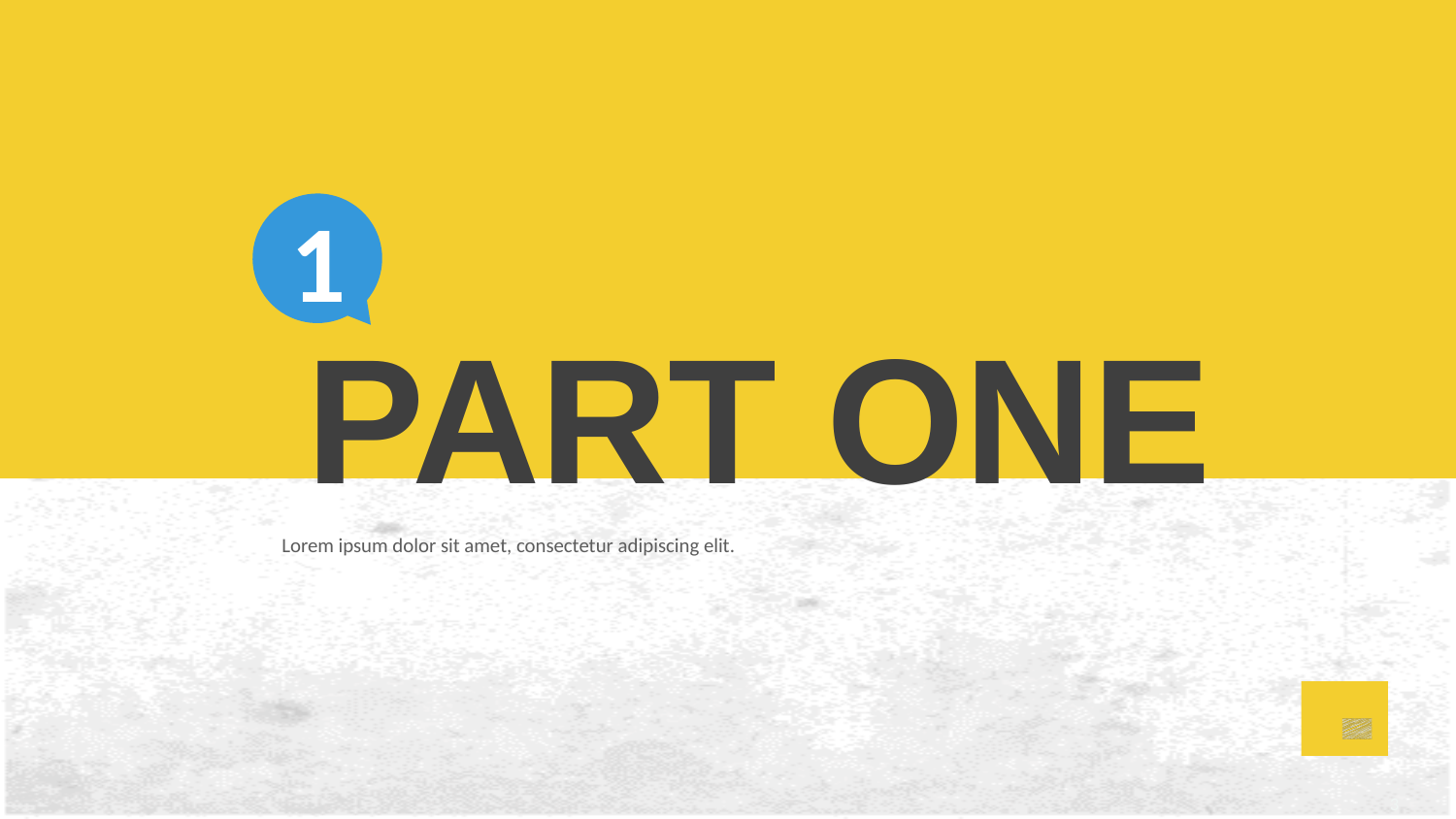

1
PART ONE
Lorem ipsum dolor sit amet, consectetur adipiscing elit.